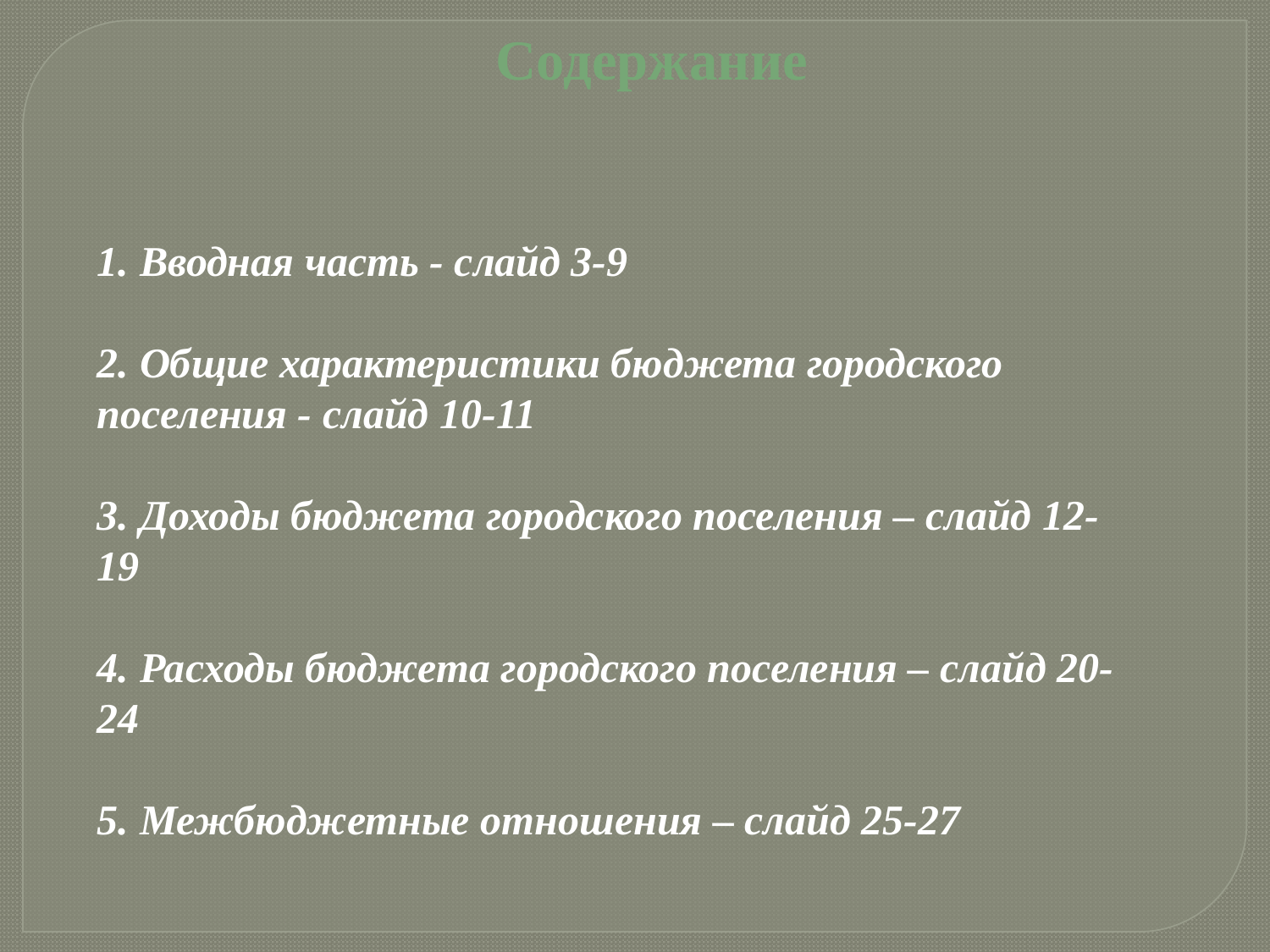

Содержание

1. Вводная часть - слайд 3-9

2. Общие характеристики бюджета городского поселения - слайд 10-11

3. Доходы бюджета городского поселения – слайд 12-19

4. Расходы бюджета городского поселения – слайд 20-24

5. Межбюджетные отношения – слайд 25-27